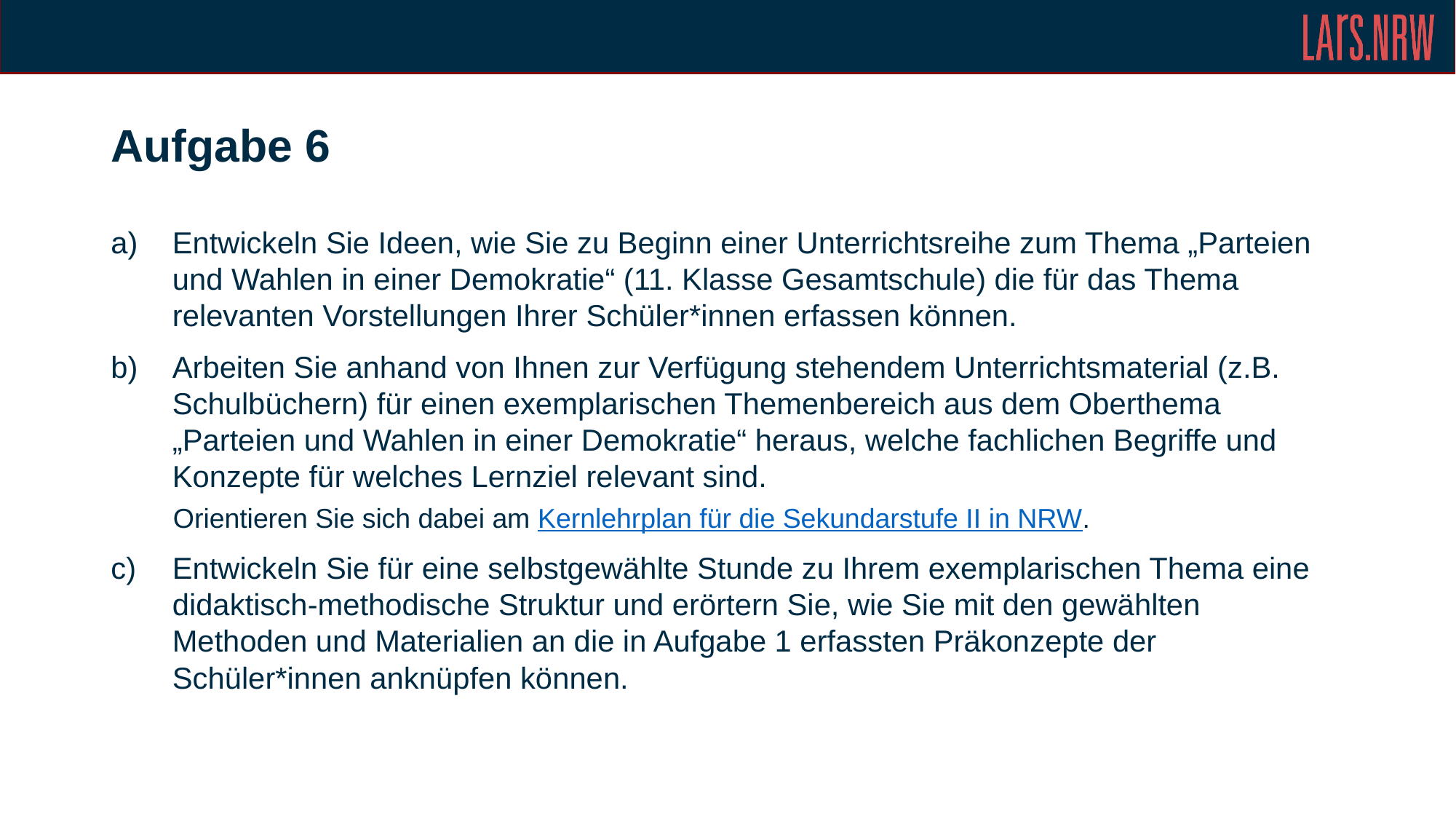

# Aufgabe 6
Entwickeln Sie Ideen, wie Sie zu Beginn einer Unterrichtsreihe zum Thema „Parteien und Wahlen in einer Demokratie“ (11. Klasse Gesamtschule) die für das Thema relevanten Vorstellungen Ihrer Schüler*innen erfassen können.
Arbeiten Sie anhand von Ihnen zur Verfügung stehendem Unterrichtsmaterial (z.B. Schulbüchern) für einen exemplarischen Themenbereich aus dem Oberthema „Parteien und Wahlen in einer Demokratie“ heraus, welche fachlichen Begriffe und Konzepte für welches Lernziel relevant sind.
 Orientieren Sie sich dabei am Kernlehrplan für die Sekundarstufe II in NRW.
Entwickeln Sie für eine selbstgewählte Stunde zu Ihrem exemplarischen Thema eine didaktisch-methodische Struktur und erörtern Sie, wie Sie mit den gewählten Methoden und Materialien an die in Aufgabe 1 erfassten Präkonzepte der Schüler*innen anknüpfen können.